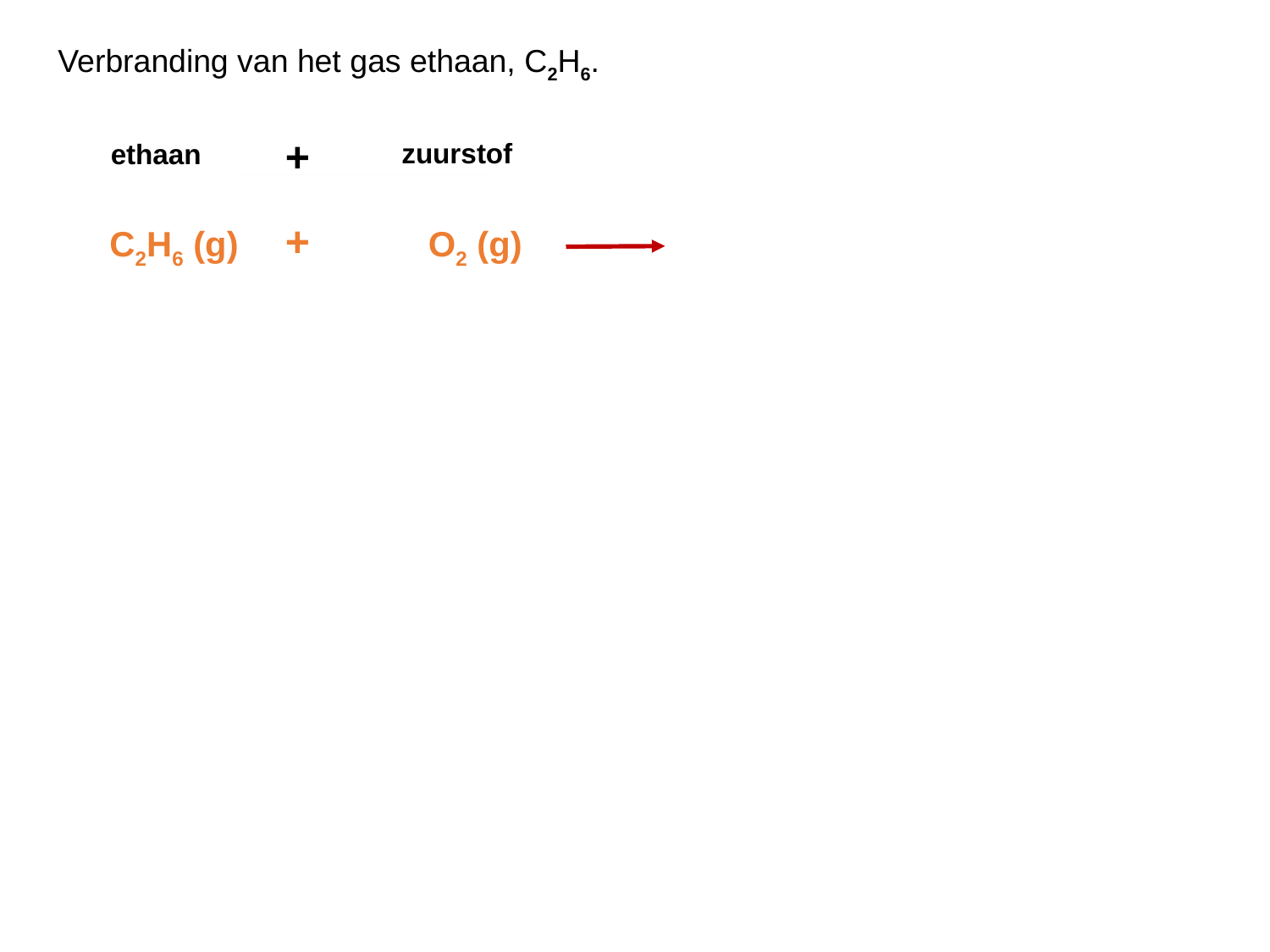

Verbranding van het gas ethaan, C2H6.
+
zuurstof
ethaan

+
  2 C2H6 (g)            3½          O2 (g)                   2